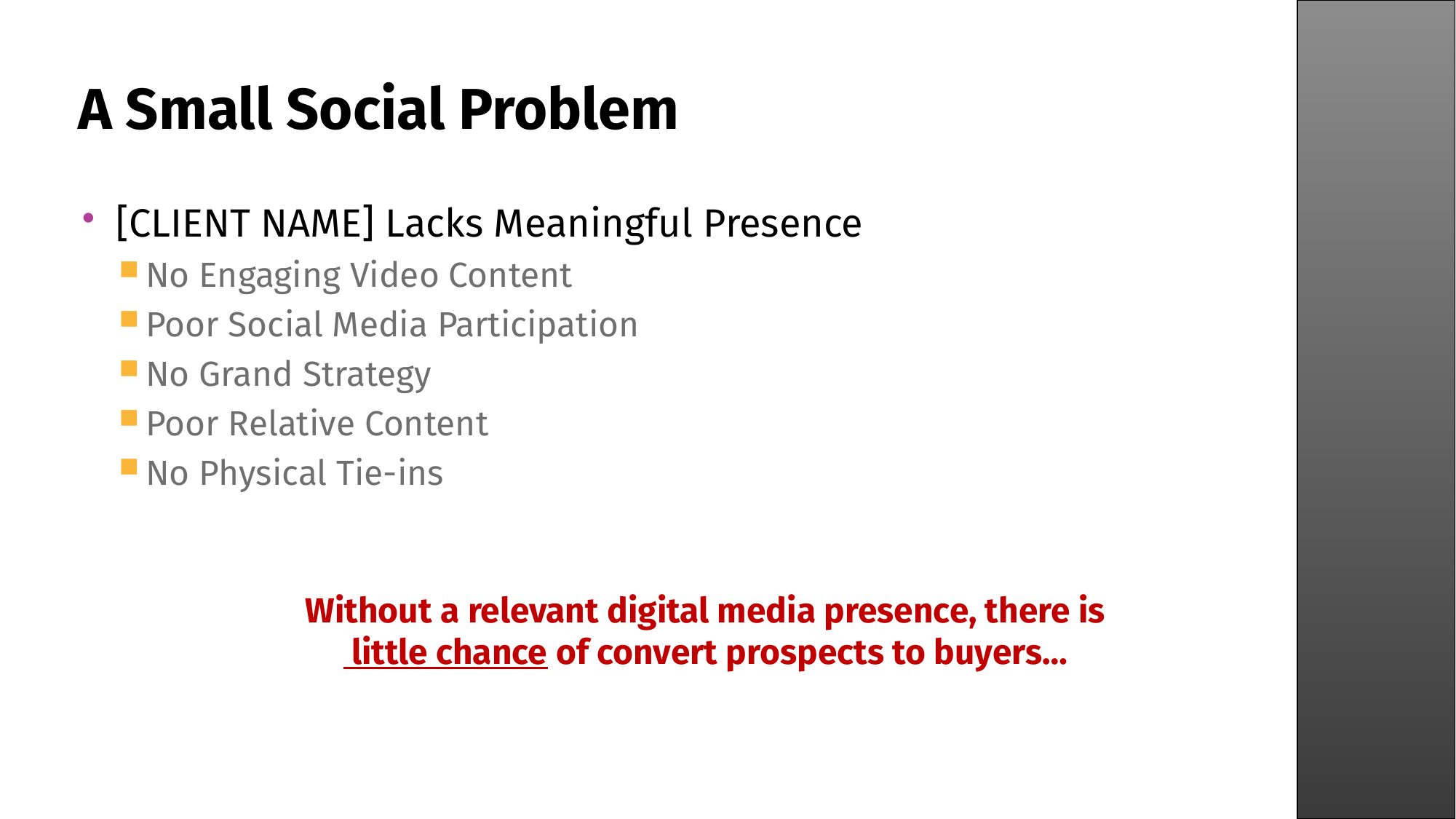

# A Small Social Problem
[CLIENT NAME] Lacks Meaningful Presence
No Engaging Video Content
Poor Social Media Participation
No Grand Strategy
Poor Relative Content
No Physical Tie-ins

Without a relevant digital media presence, there is
 little chance of convert prospects to buyers…